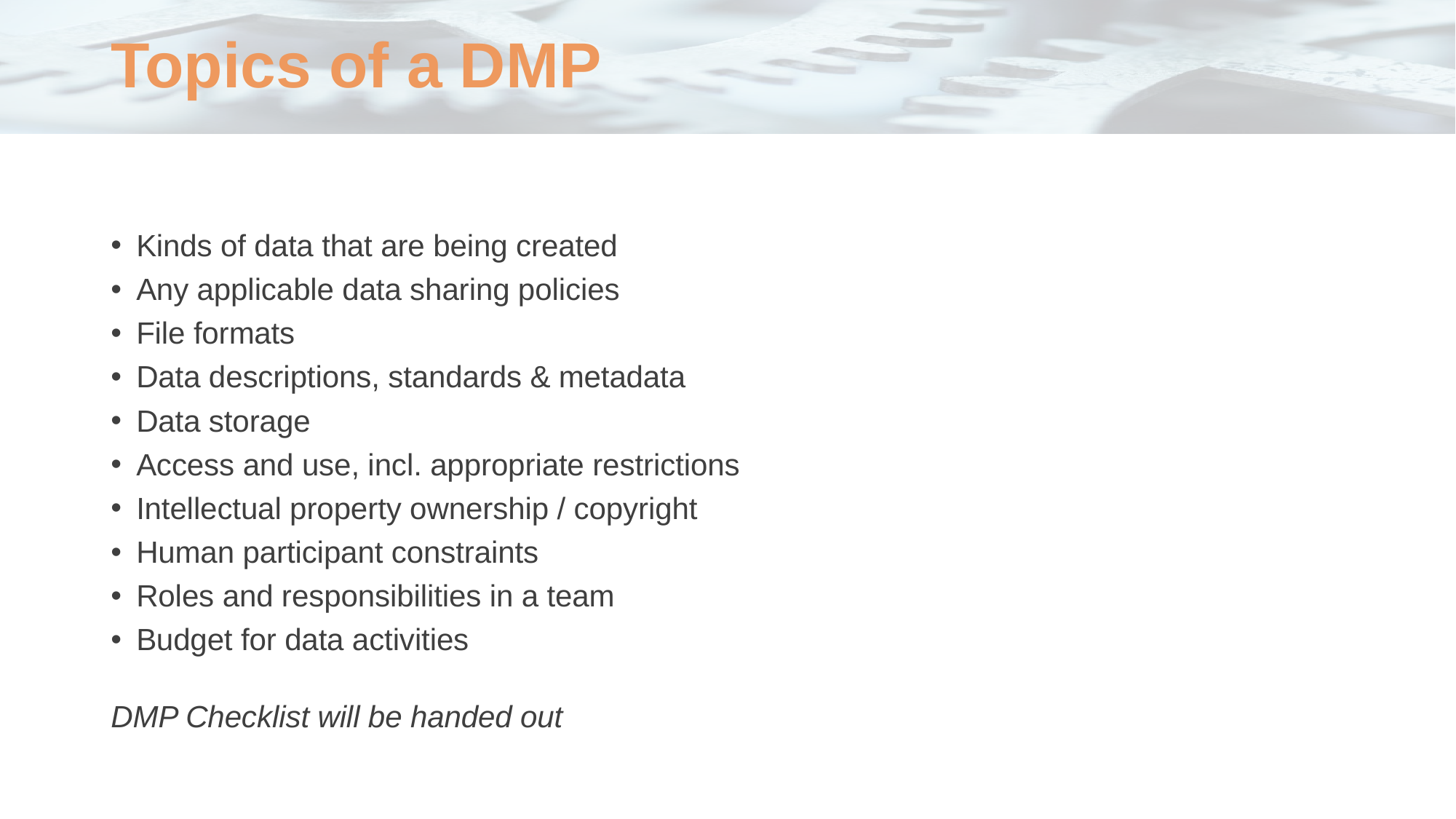

# Topics of a DMP
Kinds of data that are being created
Any applicable data sharing policies
File formats
Data descriptions, standards & metadata
Data storage
Access and use, incl. appropriate restrictions
Intellectual property ownership / copyright
Human participant constraints
Roles and responsibilities in a team
Budget for data activities
DMP Checklist will be handed out